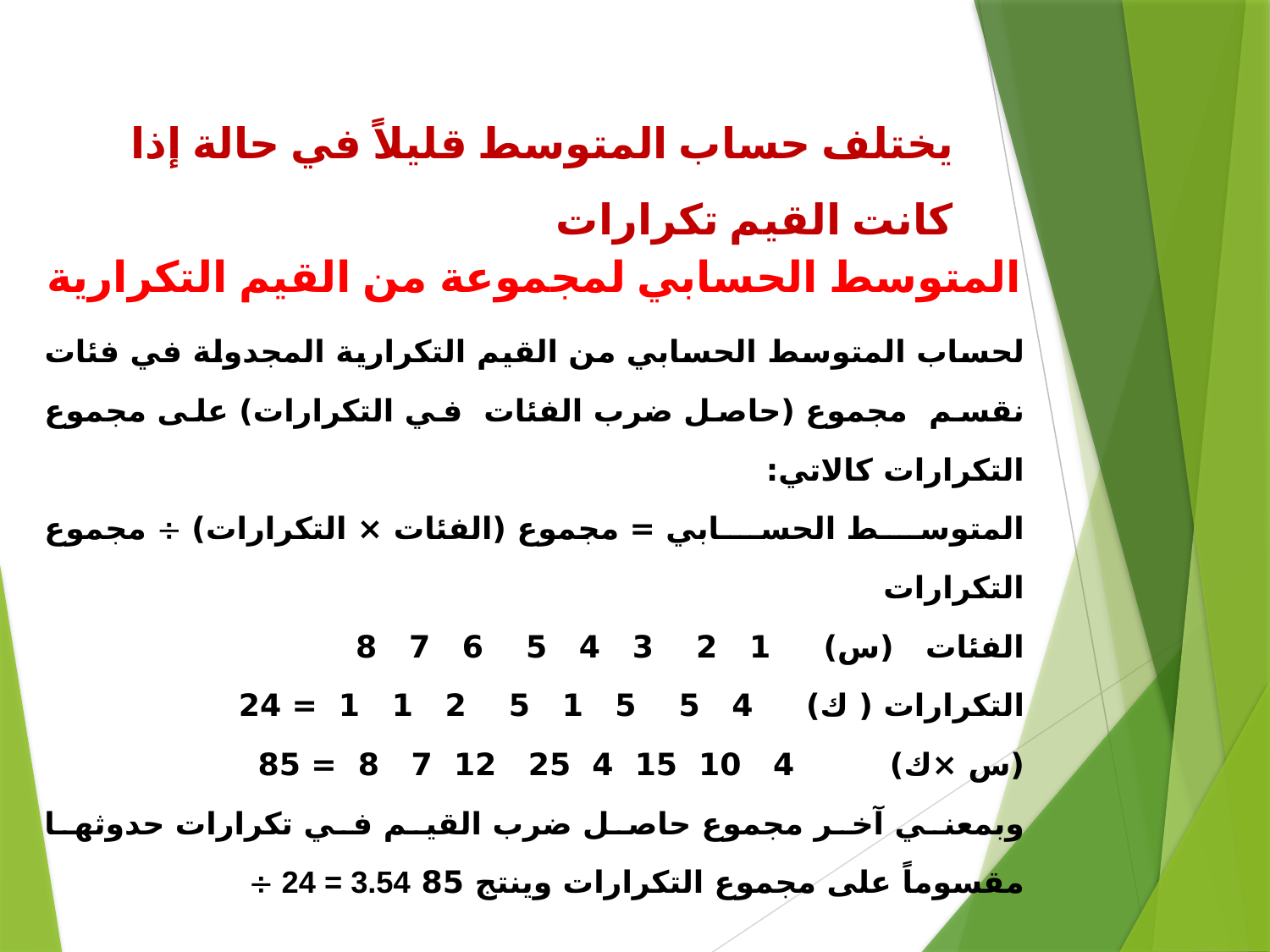

# يختلف حساب المتوسط قليلاً في حالة إذا كانت القيم تكرارات
المتوسط الحسابي لمجموعة من القيم التكرارية
لحساب المتوسط الحسابي من القيم التكرارية المجدولة في فئات نقسم  مجموع (حاصل ضرب الفئات  في التكرارات) على مجموع التكرارات كالاتي:
المتوسط الحسابي = مجموع (الفئات × التكرارات) ÷ مجموع التكرارات
الفئات   (س)     1   2    3   4   5    6   7   8
التكرارات ( ك)     4   5    5   1   5    2   1   1  = 24
(س ×ك)         4   10  15  4  25   12  7   8  = 85
وبمعني آخر مجموع حاصل ضرب القيم في تكرارات حدوثها مقسوماً على مجموع التكرارات وينتج 85 ÷ 24 = 3.54